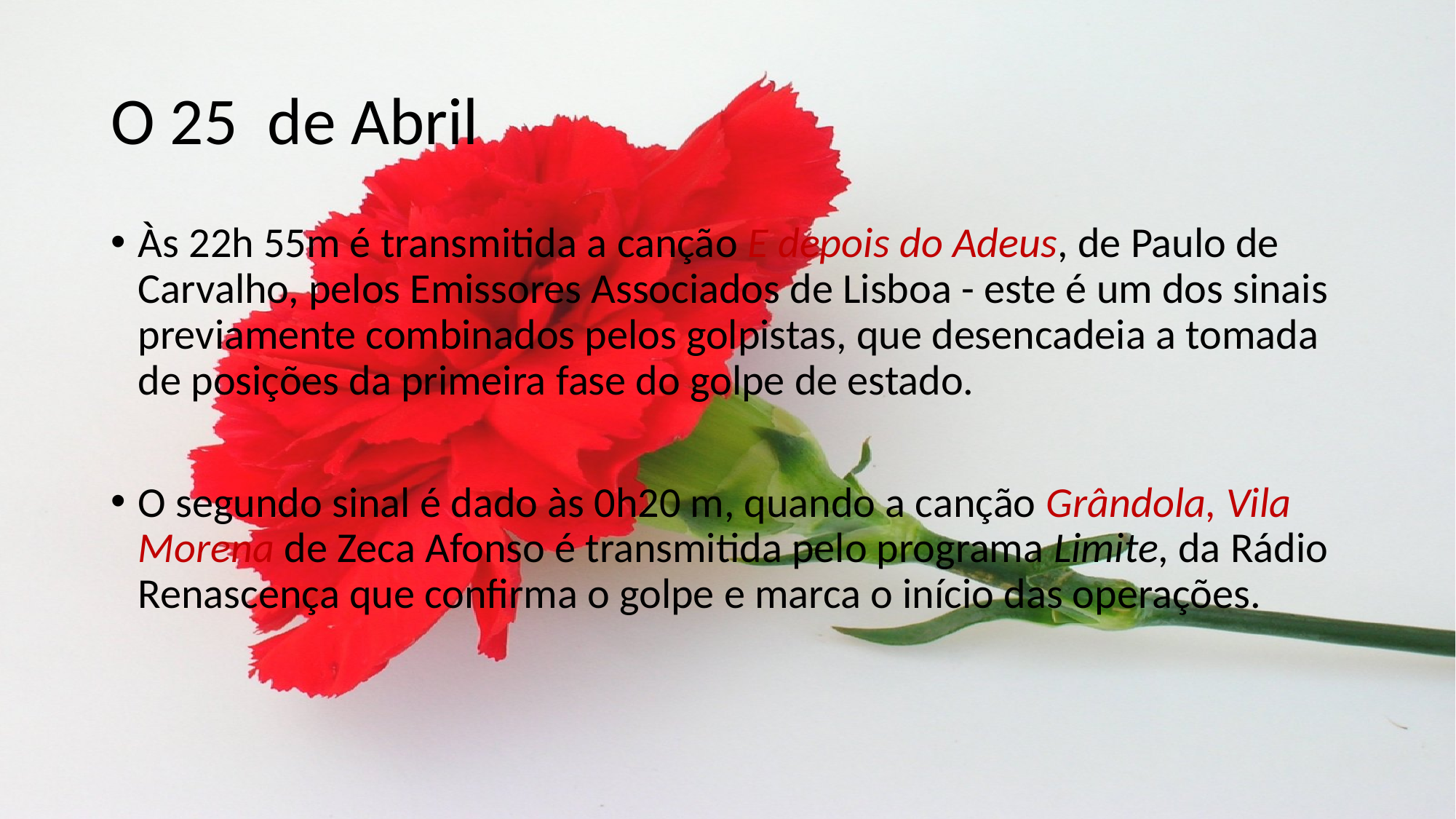

# O 25  de Abril
Às 22h 55m é transmitida a canção E depois do Adeus, de Paulo de Carvalho, pelos Emissores Associados de Lisboa - este é um dos sinais previamente combinados pelos golpistas, que desencadeia a tomada de posições da primeira fase do golpe de estado.

O segundo sinal é dado às 0h20 m, quando a canção Grândola, Vila Morena de Zeca Afonso é transmitida pelo programa Limite, da Rádio Renascença que confirma o golpe e marca o início das operações.